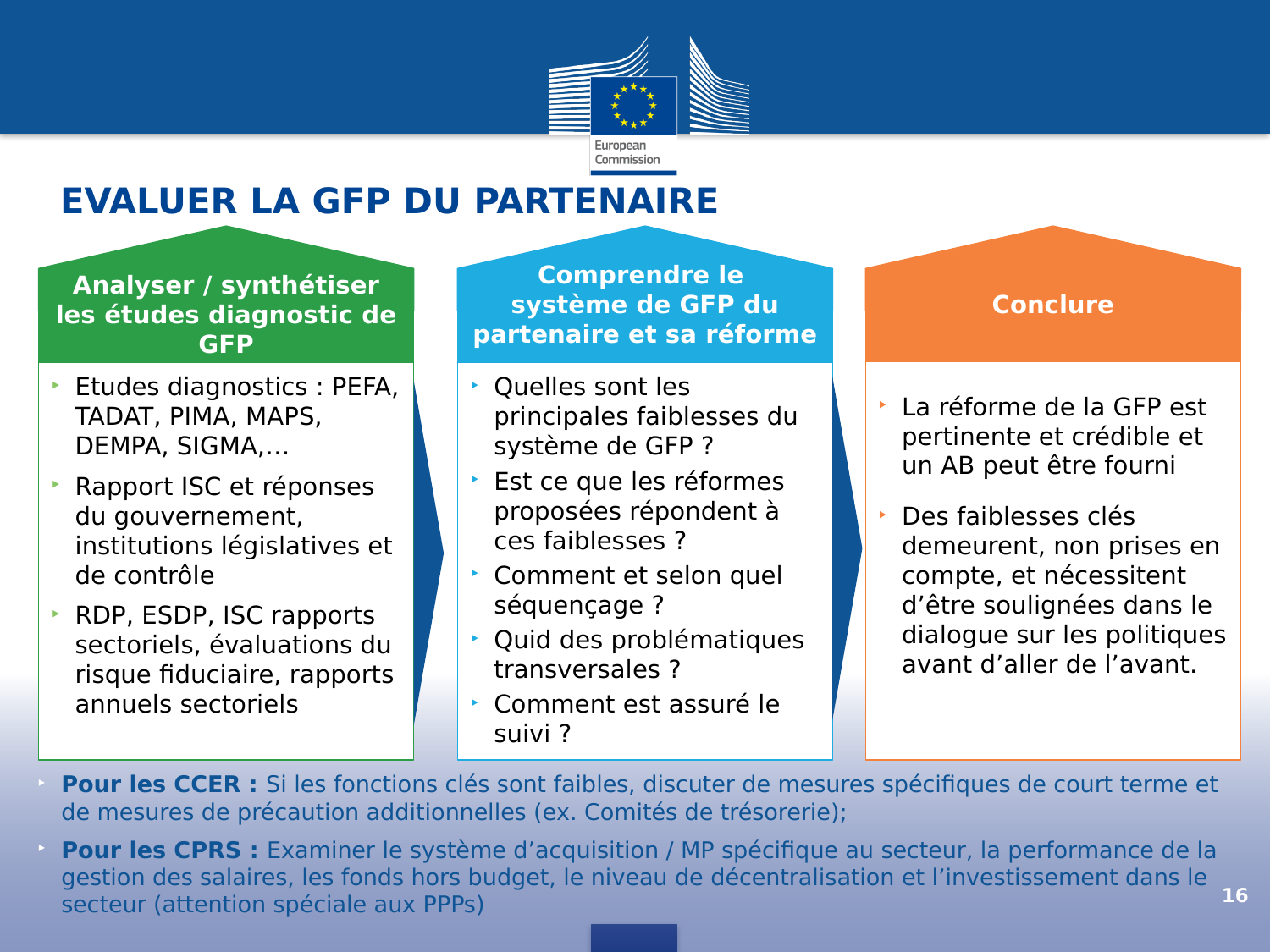

Evaluer la GFP du partenaire

Comprendre le
système de GFP du partenaire et sa réforme
Conclure
Analyser / synthétiser les études diagnostic de GFP

Etudes diagnostics : PEFA, TADAT, PIMA, MAPS, DEMPA, SIGMA,…
Rapport ISC et réponses du gouvernement, institutions législatives et de contrôle
RDP, ESDP, ISC rapports sectoriels, évaluations du risque fiduciaire, rapports annuels sectoriels
Quelles sont les principales faiblesses du système de GFP ?
Est ce que les réformes proposées répondent à ces faiblesses ?
Comment et selon quel séquençage ?
Quid des problématiques transversales ?
Comment est assuré le suivi ?
La réforme de la GFP est pertinente et crédible et un AB peut être fourni
Des faiblesses clés demeurent, non prises en compte, et nécessitent d’être soulignées dans le dialogue sur les politiques avant d’aller de l’avant.

Pour les CCER : Si les fonctions clés sont faibles, discuter de mesures spécifiques de court terme et de mesures de précaution additionnelles (ex. Comités de trésorerie);
Pour les CPRS : Examiner le système d’acquisition / MP spécifique au secteur, la performance de la gestion des salaires, les fonds hors budget, le niveau de décentralisation et l’investissement dans le secteur (attention spéciale aux PPPs)
16